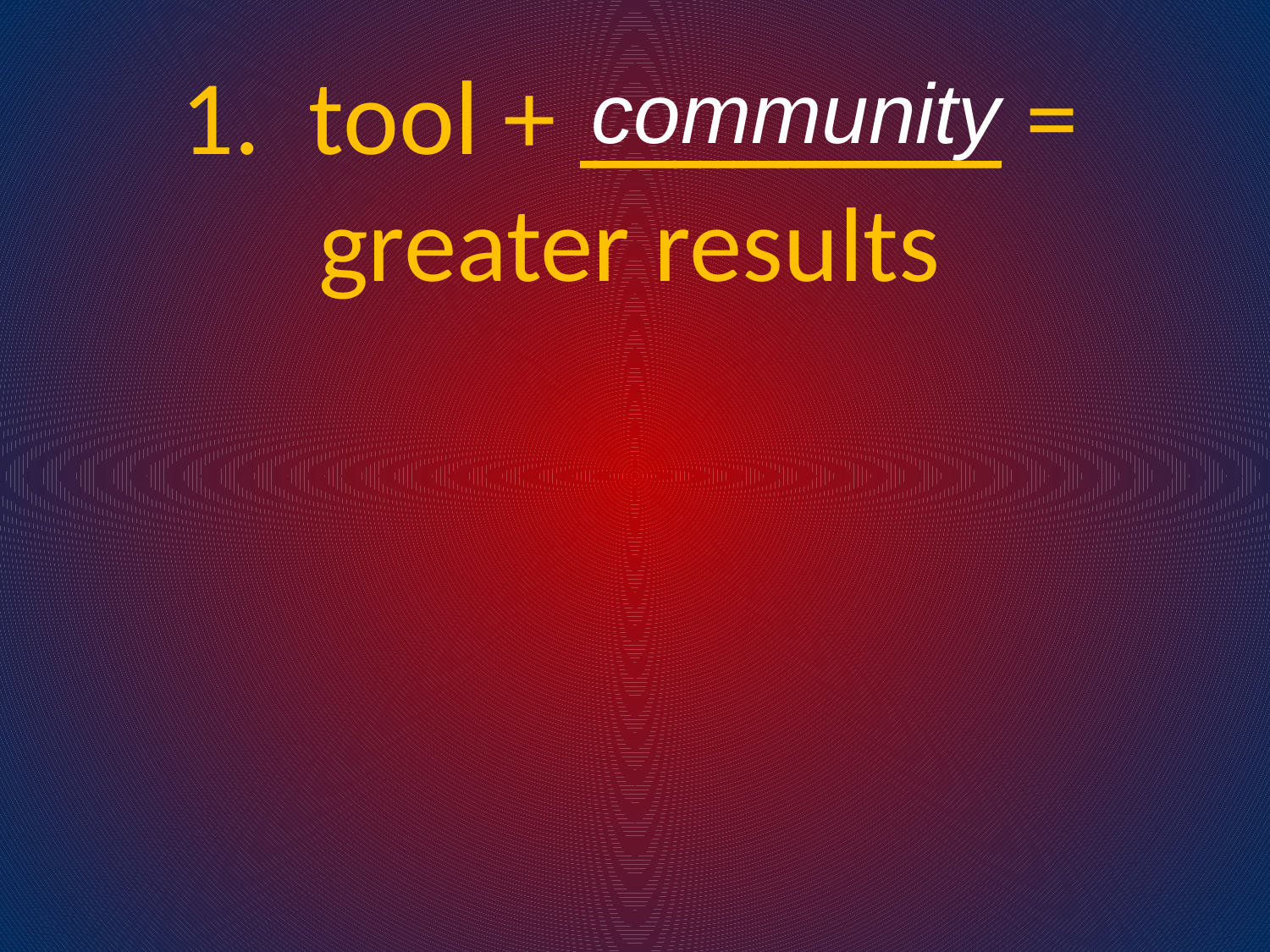

1.  tool + ________ = greater results

community